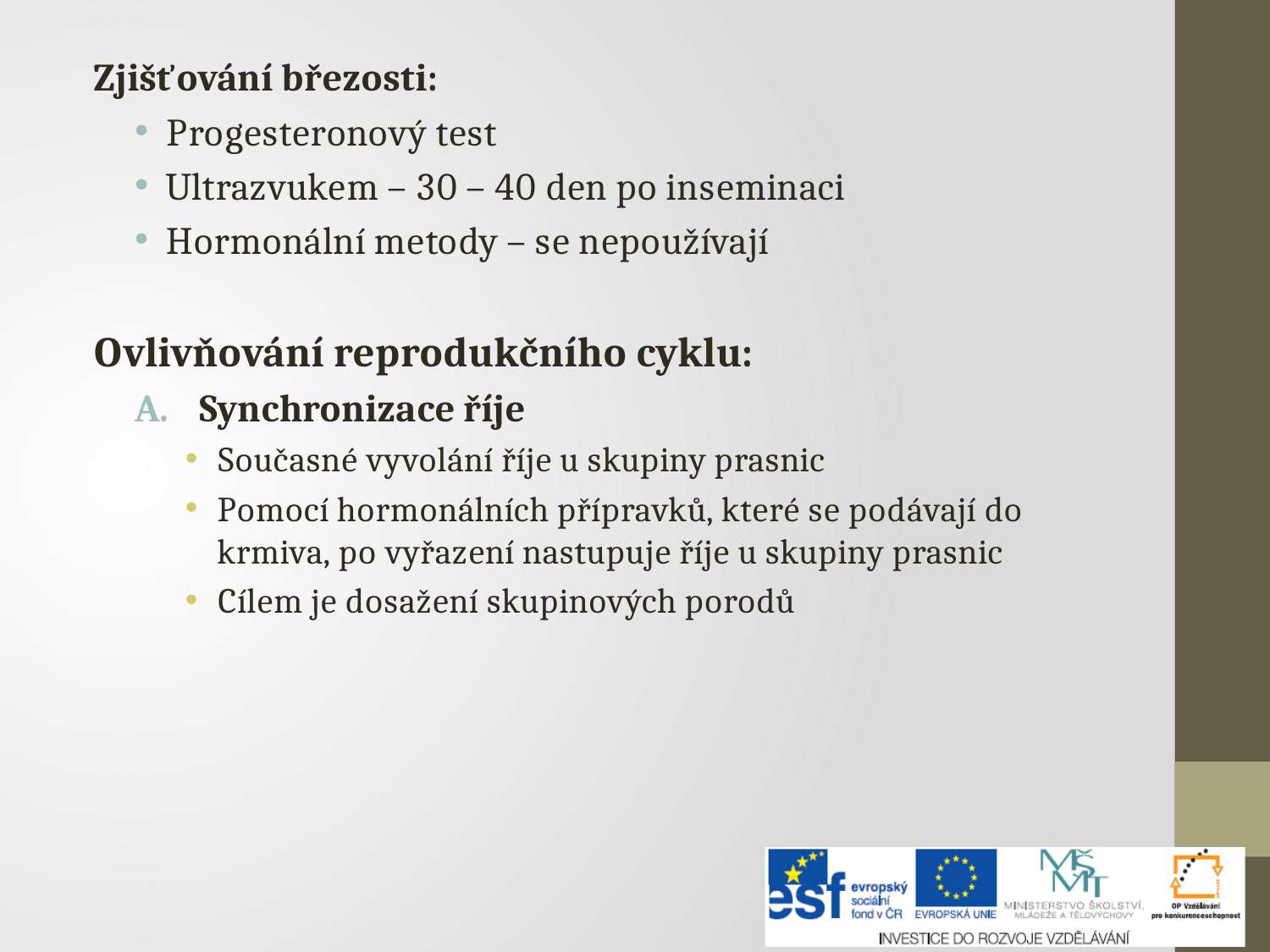

Zjišťování březosti:
Progesteronový test
Ultrazvukem – 30 – 40 den po inseminaci
Hormonální metody – se nepoužívají

Ovlivňování reprodukčního cyklu:
Synchronizace říje
Současné vyvolání říje u skupiny prasnic
Pomocí hormonálních přípravků, které se podávají do krmiva, po vyřazení nastupuje říje u skupiny prasnic
Cílem je dosažení skupinových porodů